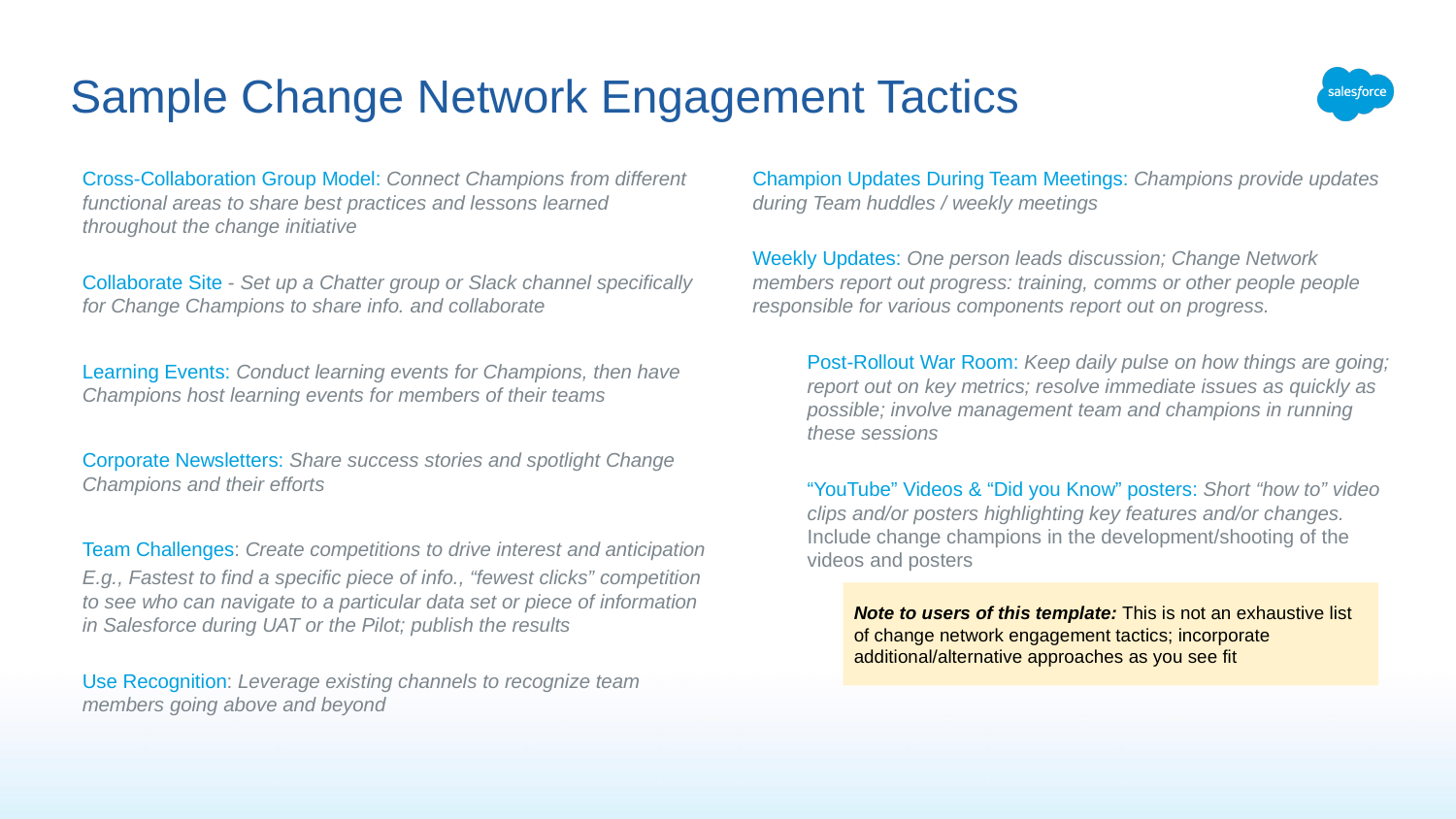

# Sample Change Network Engagement Tactics
Cross-Collaboration Group Model: Connect Champions from different functional areas to share best practices and lessons learned throughout the change initiative

Collaborate Site - Set up a Chatter group or Slack channel specifically for Change Champions to share info. and collaborate

Learning Events: Conduct learning events for Champions, then have Champions host learning events for members of their teams

Corporate Newsletters: Share success stories and spotlight Change Champions and their efforts

Team Challenges: Create competitions to drive interest and anticipation
E.g., Fastest to find a specific piece of info., “fewest clicks” competition to see who can navigate to a particular data set or piece of information in Salesforce during UAT or the Pilot; publish the results

Use Recognition: Leverage existing channels to recognize team members going above and beyond
Champion Updates During Team Meetings: Champions provide updates during Team huddles / weekly meetings

Weekly Updates: One person leads discussion; Change Network members report out progress: training, comms or other people people  responsible for various components report out on progress.

Post-Rollout War Room: Keep daily pulse on how things are going; report out on key metrics; resolve immediate issues as quickly as possible; involve management team and champions in running these sessions

“YouTube” Videos & “Did you Know” posters: Short “how to” video clips and/or posters highlighting key features and/or changes. Include change champions in the development/shooting of the videos and posters

Note to users of this template: This is not an exhaustive list of change network engagement tactics; incorporate additional/alternative approaches as you see fit